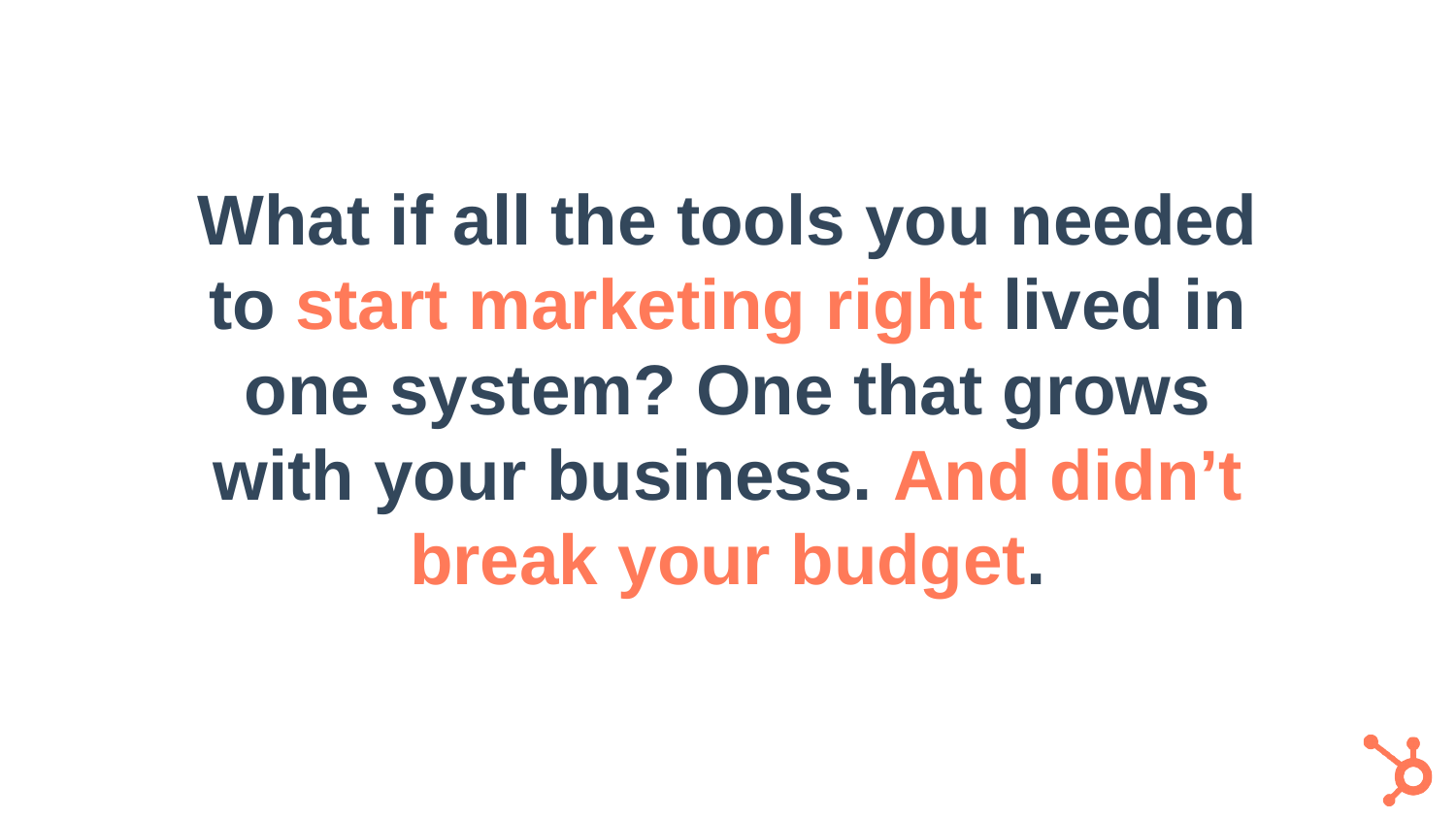

# What if all the tools you needed to start marketing right lived in one system? One that grows with your business. And didn’t break your budget.